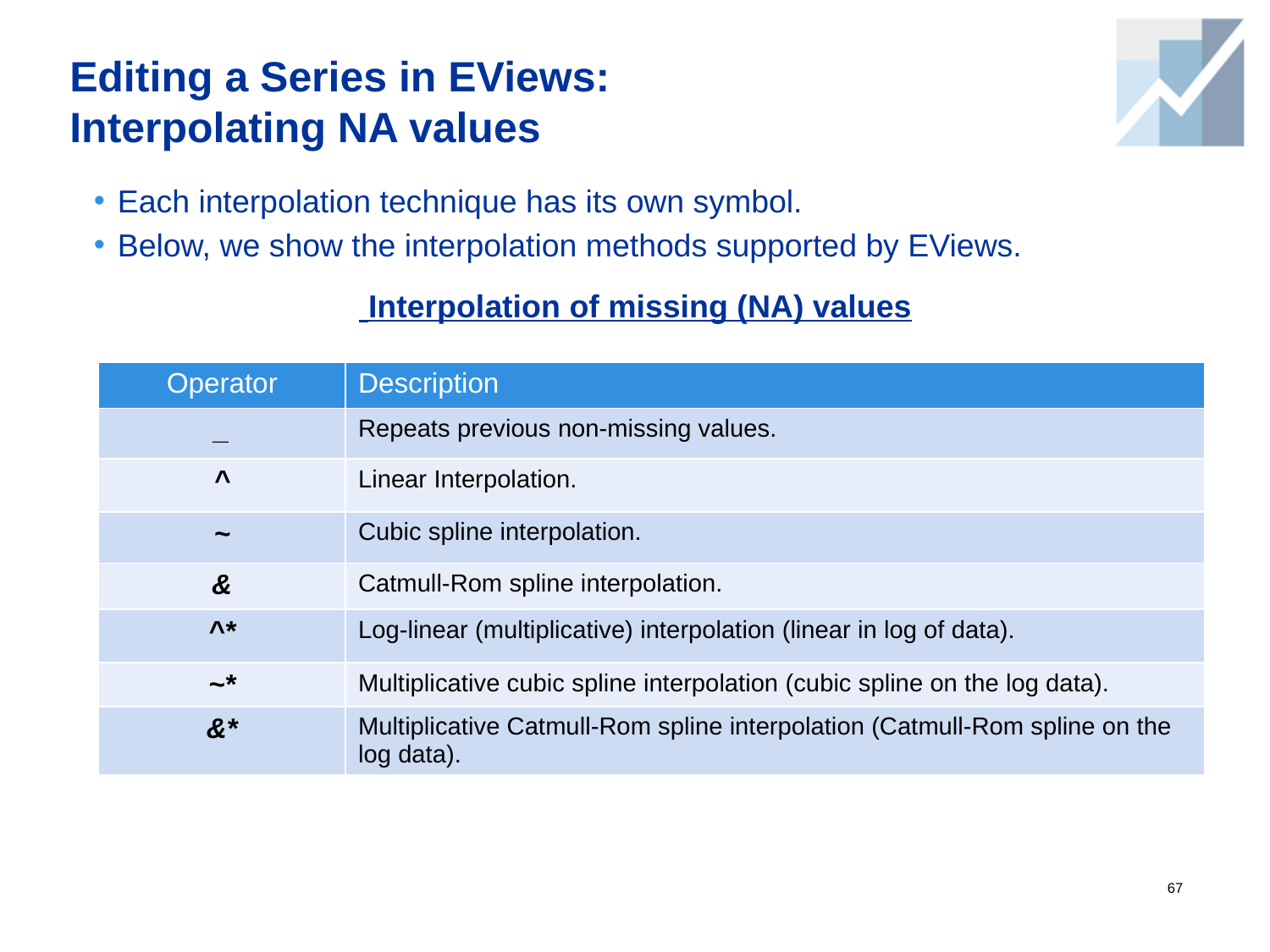

# Editing a Series in EViews: Interpolating NA values
Each interpolation technique has its own symbol.
Below, we show the interpolation methods supported by EViews.

 Interpolation of missing (NA) values

| Operator | Description |
| --- | --- |
| \_ | Repeats previous non-missing values. |
| ^ | Linear Interpolation. |
| ~ | Cubic spline interpolation. |
| & | Catmull-Rom spline interpolation. |
| ^\* | Log-linear (multiplicative) interpolation (linear in log of data). |
| ~\* | Multiplicative cubic spline interpolation (cubic spline on the log data). |
| &\* | Multiplicative Catmull-Rom spline interpolation (Catmull-Rom spline on the log data). |
67